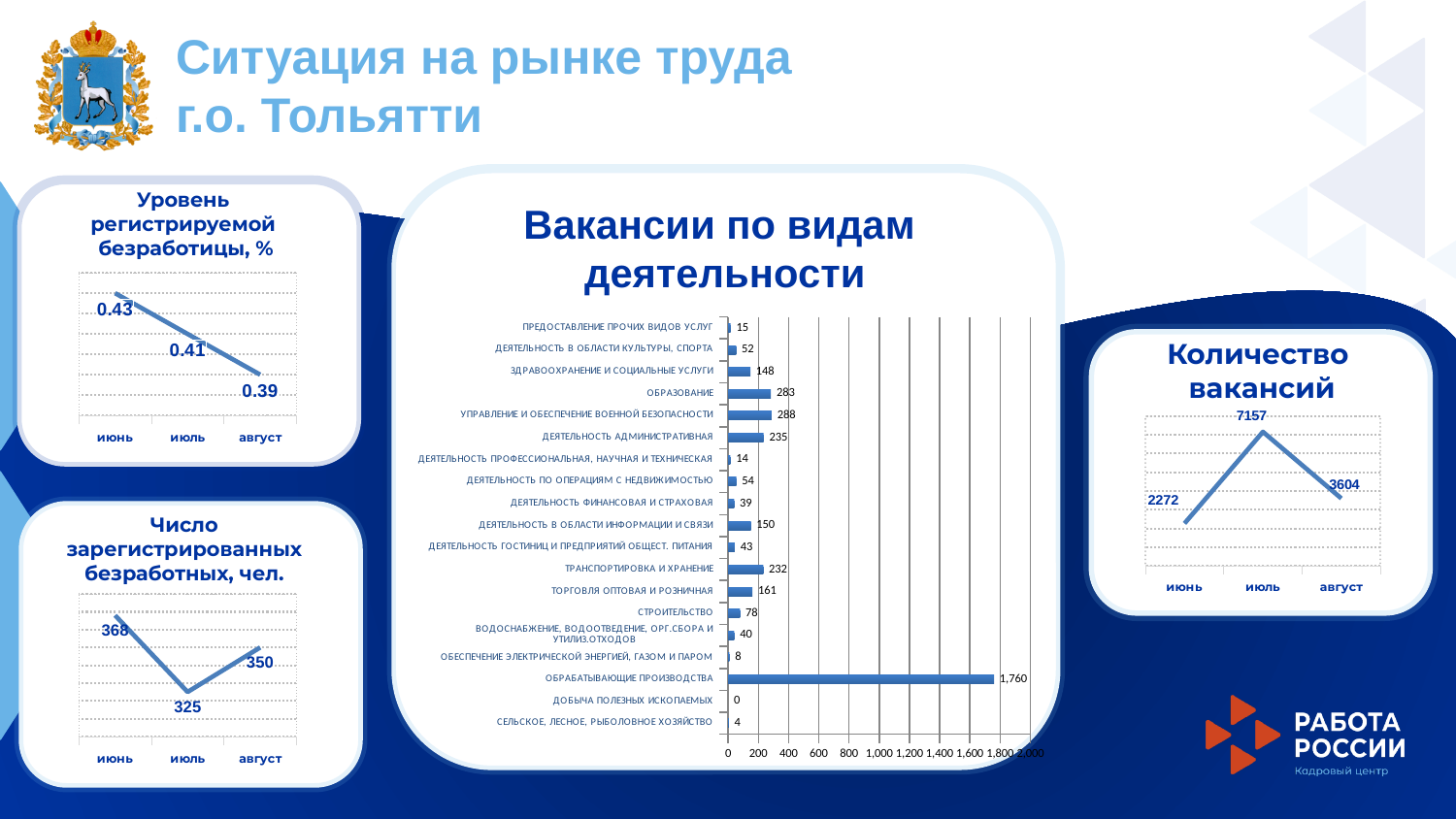

Ситуация на рынке труда
г.о. Тольятти

Уровень
регистрируемой
безработицы, %
Вакансии по видам
деятельности

### Chart

| Category | Уровень |
|---|---|
| июнь | 0.43 |
| июль | 0.41 |
| август | 0.39 |

### Chart

| Category | Вакансии |
|---|---|
| СЕЛЬСКОЕ, ЛЕСНОЕ, РЫБОЛОВНОЕ ХОЗЯЙСТВО | 4.0 |
| ДОБЫЧА ПОЛЕЗНЫХ ИСКОПАЕМЫХ | 0.0 |
| ОБРАБАТЫВАЮЩИЕ ПРОИЗВОДСТВА | 1760.0 |
| ОБЕСПЕЧЕНИЕ ЭЛЕКТРИЧЕСКОЙ ЭНЕРГИЕЙ, ГАЗОМ И ПАРОМ | 8.0 |
| ВОДОСНАБЖЕНИЕ, ВОДООТВЕДЕНИЕ, ОРГ.СБОРА И УТИЛИЗ.ОТХОДОВ | 40.0 |
| СТРОИТЕЛЬСТВО | 78.0 |
| ТОРГОВЛЯ ОПТОВАЯ И РОЗНИЧНАЯ | 161.0 |
| ТРАНСПОРТИРОВКА И ХРАНЕНИЕ | 232.0 |
| ДЕЯТЕЛЬНОСТЬ ГОСТИНИЦ И ПРЕДПРИЯТИЙ ОБЩЕСТ. ПИТАНИЯ | 43.0 |
| ДЕЯТЕЛЬНОСТЬ В ОБЛАСТИ ИНФОРМАЦИИ И СВЯЗИ | 150.0 |
| ДЕЯТЕЛЬНОСТЬ ФИНАНСОВАЯ И СТРАХОВАЯ | 39.0 |
| ДЕЯТЕЛЬНОСТЬ ПО ОПЕРАЦИЯМ С НЕДВИЖИМОСТЬЮ | 54.0 |
| ДЕЯТЕЛЬНОСТЬ ПРОФЕССИОНАЛЬНАЯ, НАУЧНАЯ И ТЕХНИЧЕСКАЯ | 14.0 |
| ДЕЯТЕЛЬНОСТЬ АДМИНИСТРАТИВНАЯ | 235.0 |
| УПРАВЛЕНИЕ И ОБЕСПЕЧЕНИЕ ВОЕННОЙ БЕЗОПАСНОСТИ | 288.0 |
| ОБРАЗОВАНИЕ | 283.0 |
| ЗДРАВООХРАНЕНИЕ И СОЦИАЛЬНЫЕ УСЛУГИ | 148.0 |
| ДЕЯТЕЛЬНОСТЬ В ОБЛАСТИ КУЛЬТУРЫ, СПОРТА | 52.0 |
| ПРЕДОСТАВЛЕНИЕ ПРОЧИХ ВИДОВ УСЛУГ | 15.0 |
Количество
вакансий

### Chart

| Category | Ряд 1 |
|---|---|
| июнь | 2272.0 |
| июль | 7157.0 |
| август | 3604.0 |
Число
зарегистрированных
безработных, чел.

### Chart

| Category | Ряд 1 |
|---|---|
| июнь | 368.0 |
| июль | 325.0 |
| август | 350.0 |